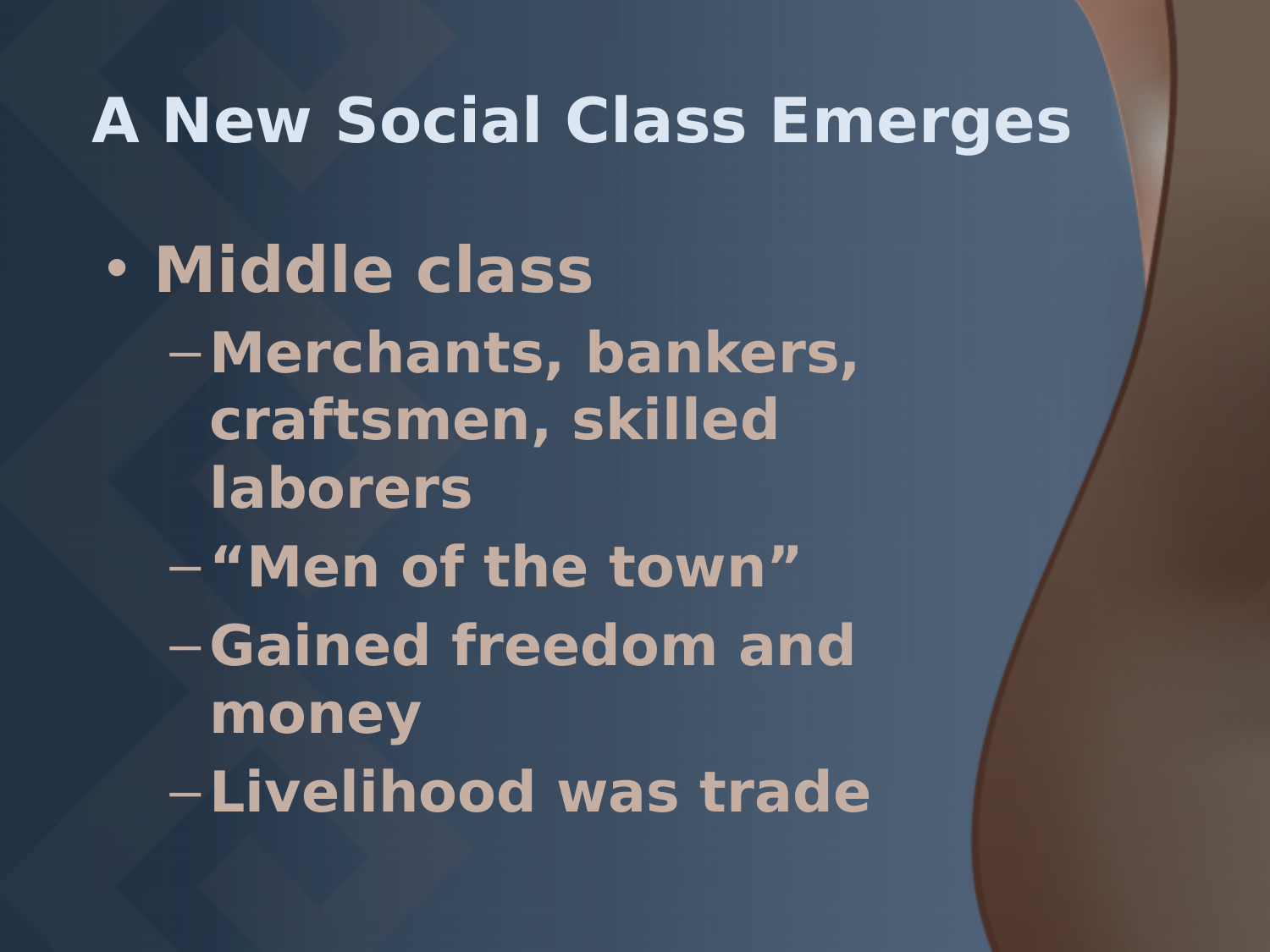

# A New Social Class Emerges
Middle class
Merchants, bankers, craftsmen, skilled laborers
“Men of the town”
Gained freedom and money
Livelihood was trade